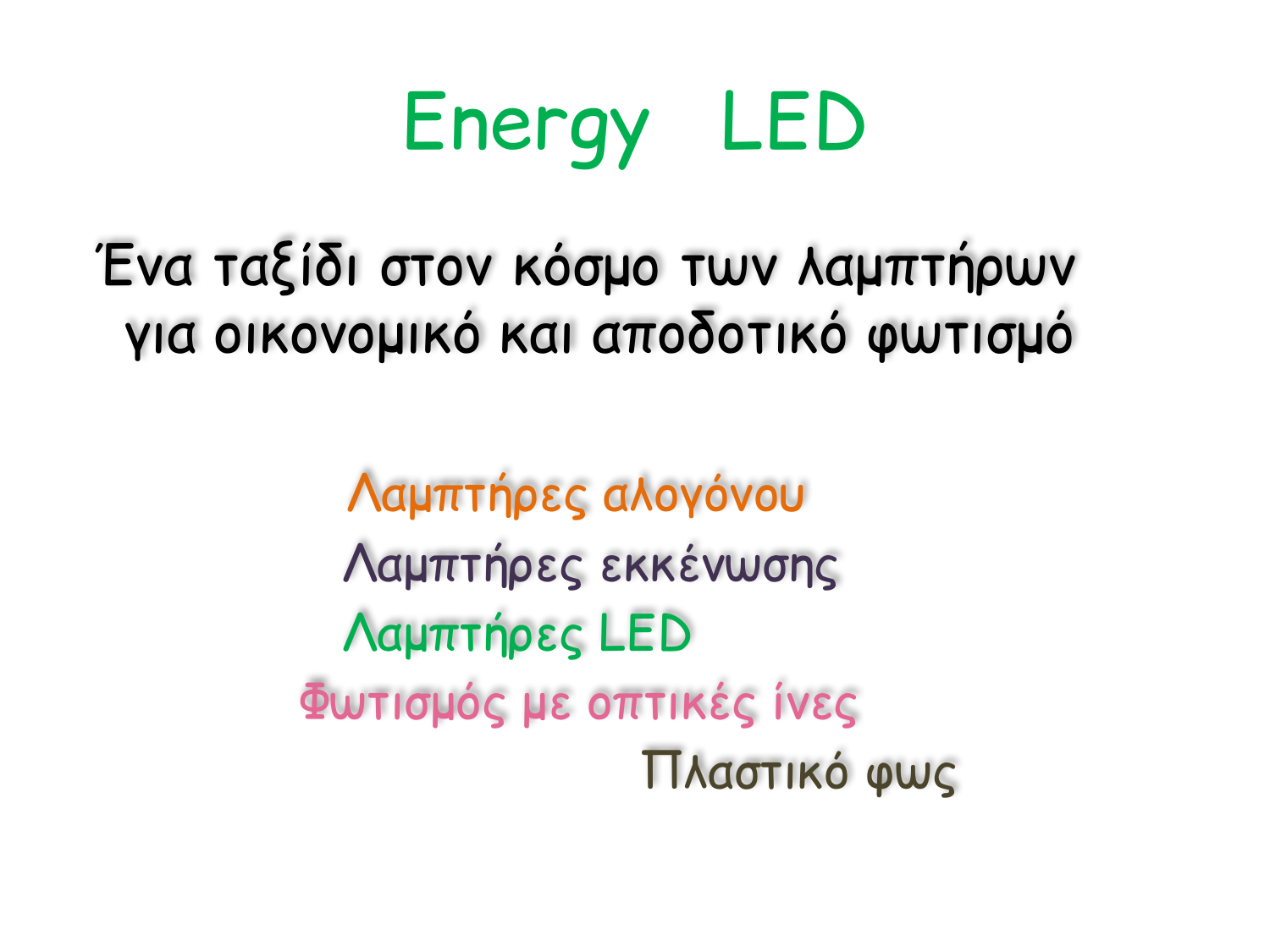

# Energy   LED
 Ένα ταξίδι στον κόσμο των λαμπτήρων       για οικονομικό και αποδοτικό φωτισμό

                Λαμπτήρες αλογόνου
                  Λαμπτήρες εκκένωσης
                  Λαμπτήρες LED
               Φωτισμός με οπτικές ίνες
                                      Πλαστικό φως